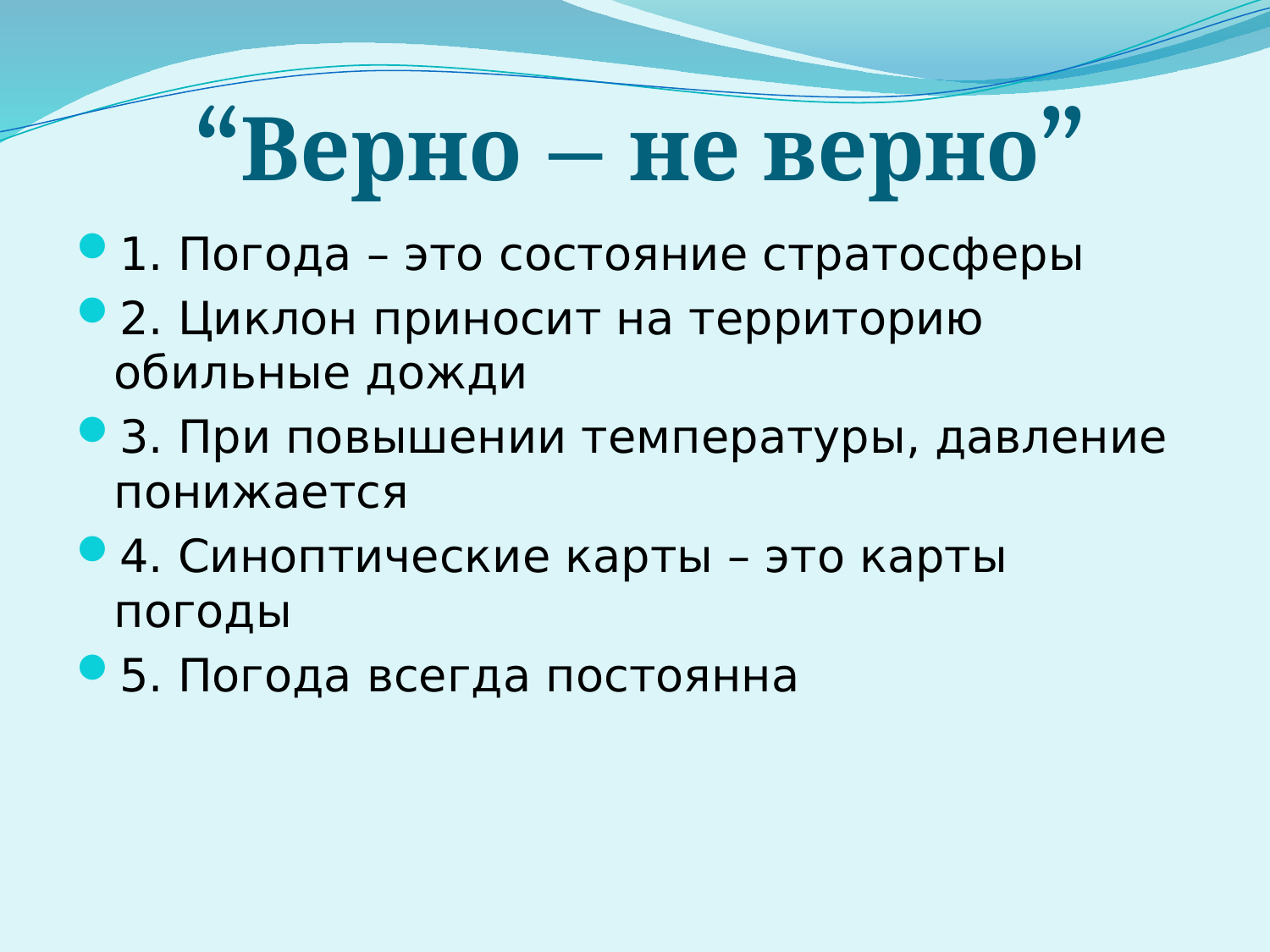

# “Верно – не верно”
1. Погода – это состояние стратосферы
2. Циклон приносит на территорию обильные дожди
3. При повышении температуры, давление понижается
4. Синоптические карты – это карты погоды
5. Погода всегда постоянна